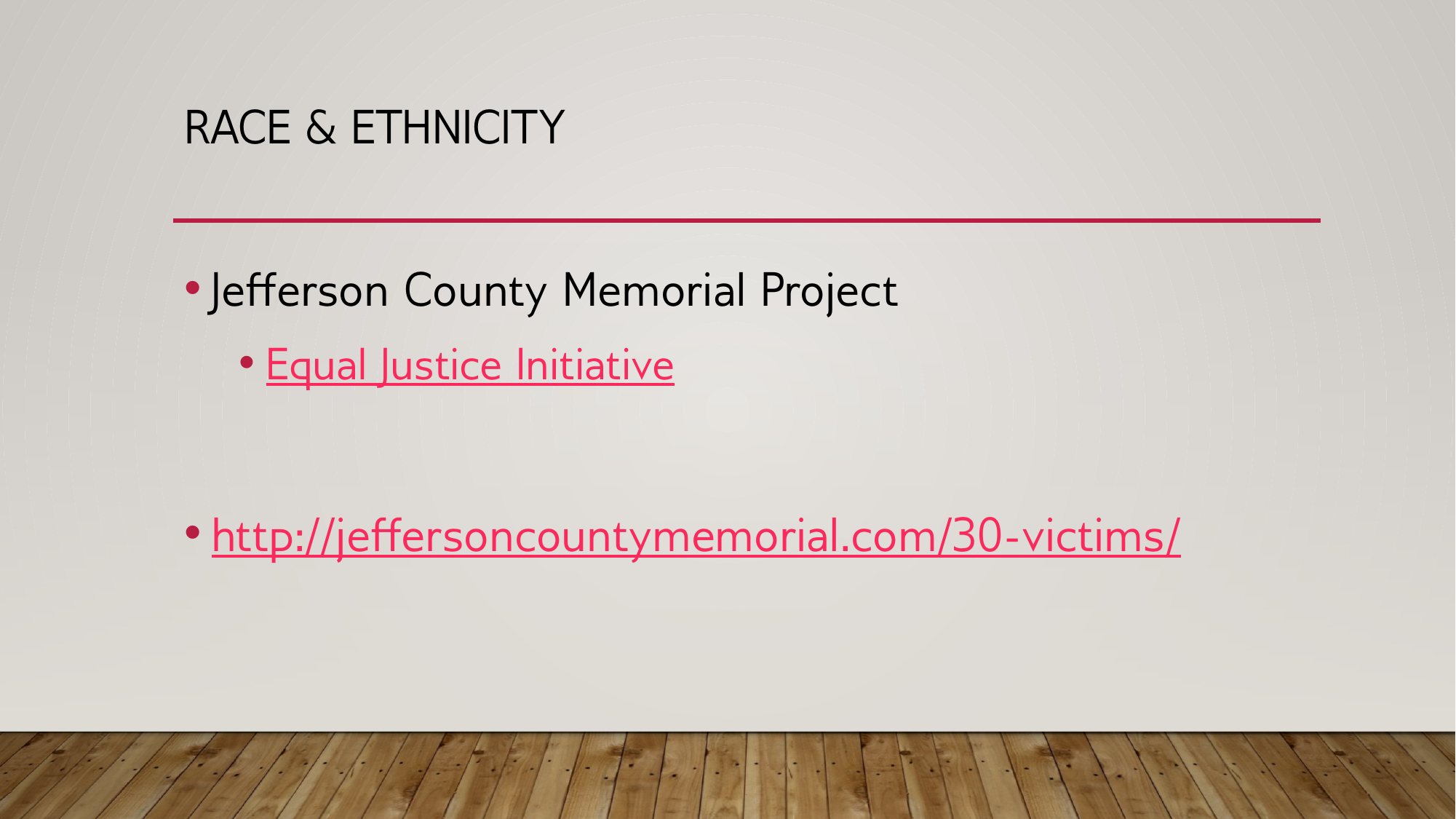

# Race & Ethnicity
Jefferson County Memorial Project
Equal Justice Initiative

http://jeffersoncountymemorial.com/30-victims/